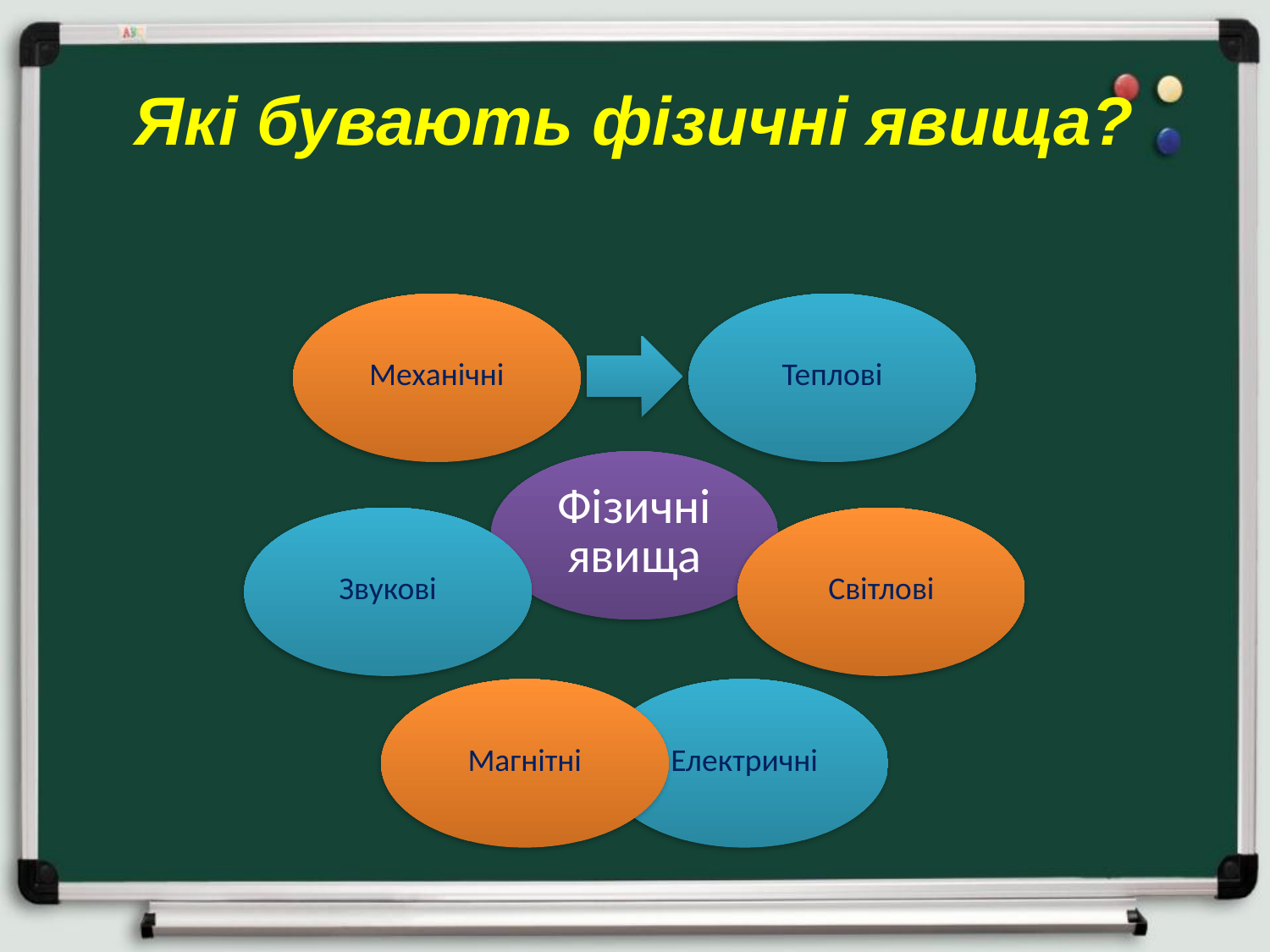

# Які бувають фізичні явища?
Фізичні явища
Теплові
Світлові
Магнітні
Механічні
Звукові
Електричні